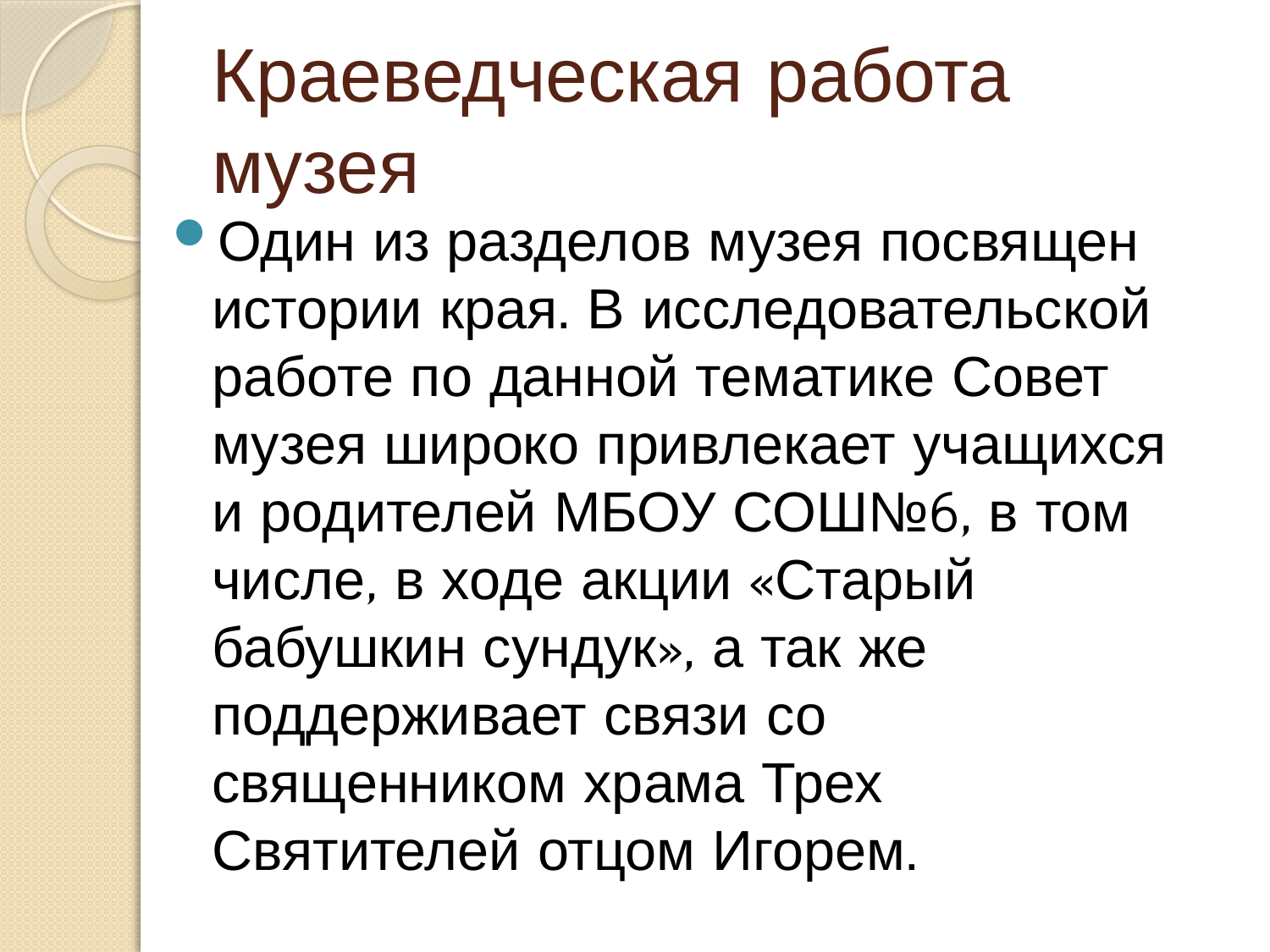

# Краеведческая работа музея
Один из разделов музея посвящен истории края. В исследовательской работе по данной тематике Совет музея широко привлекает учащихся и родителей МБОУ СОШ№6, в том числе, в ходе акции «Старый бабушкин сундук», а так же поддерживает связи со священником храма Трех Святителей отцом Игорем.